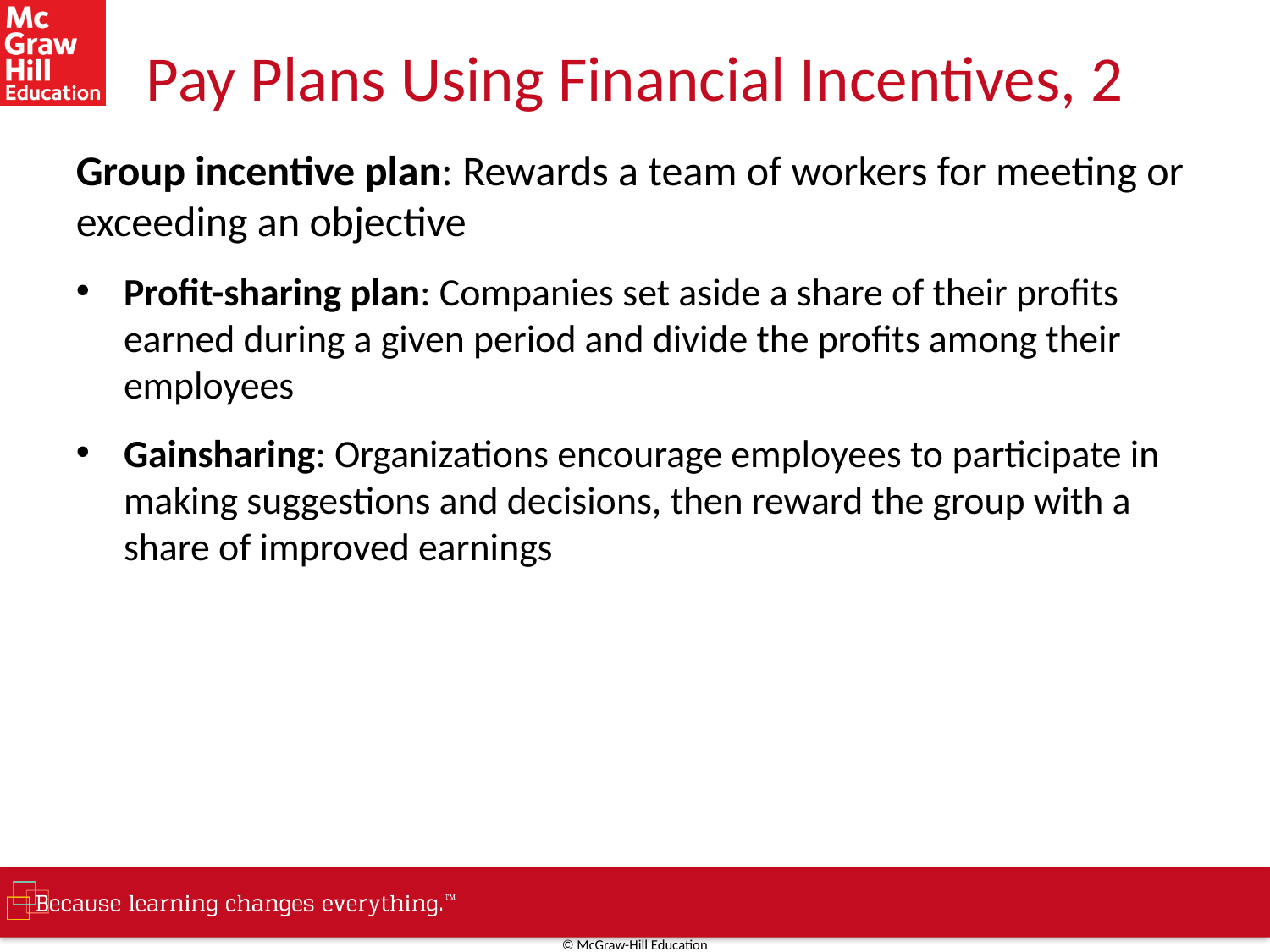

# Pay Plans Using Financial Incentives, 2
Group incentive plan: Rewards a team of workers for meeting or exceeding an objective
Profit-sharing plan: Companies set aside a share of their profits earned during a given period and divide the profits among their employees
Gainsharing: Organizations encourage employees to participate in making suggestions and decisions, then reward the group with a share of improved earnings